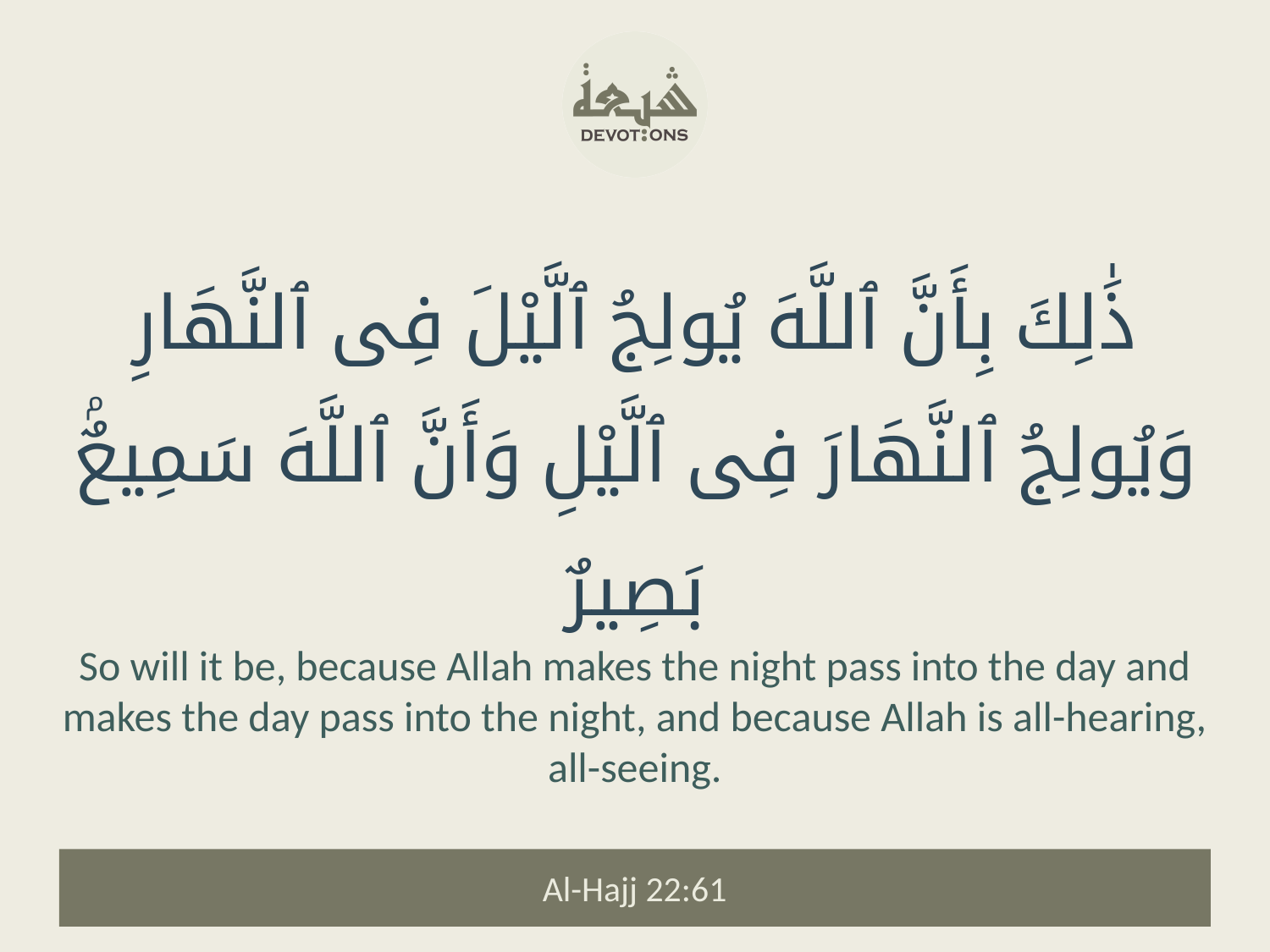

ذَٰلِكَ بِأَنَّ ٱللَّهَ يُولِجُ ٱلَّيْلَ فِى ٱلنَّهَارِ وَيُولِجُ ٱلنَّهَارَ فِى ٱلَّيْلِ وَأَنَّ ٱللَّهَ سَمِيعٌۢ بَصِيرٌ
So will it be, because Allah makes the night pass into the day and makes the day pass into the night, and because Allah is all-hearing, all-seeing.
Al-Hajj 22:61